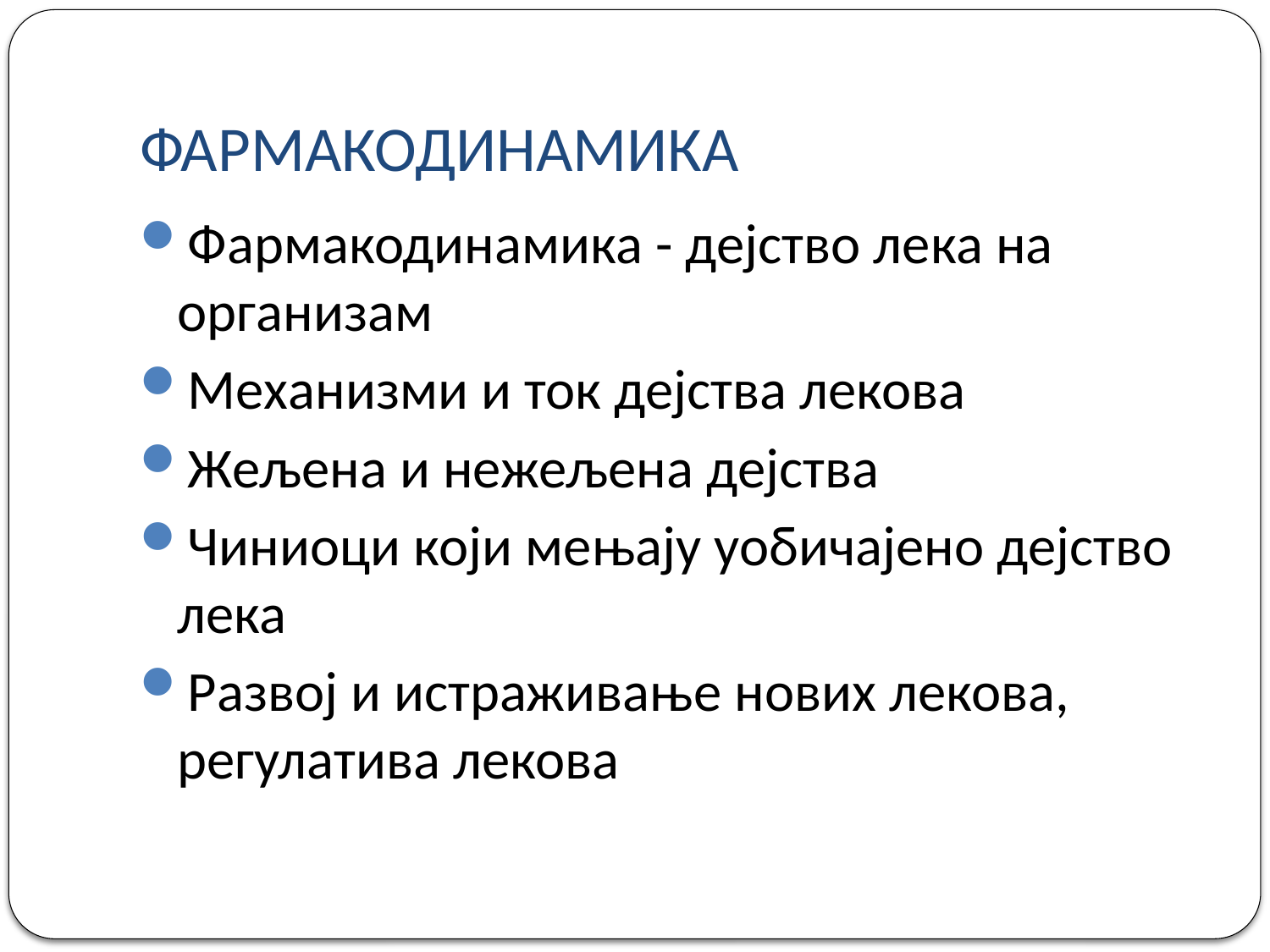

# ФАРМАКОДИНАМИКА
Фармакодинамика - дејство лека на организам
Механизми и ток дејства лекова
Жељена и нежељена дејства
Чиниоци који мењају уобичајено дејство лека
Развој и истраживање нових лекова, регулатива лекова